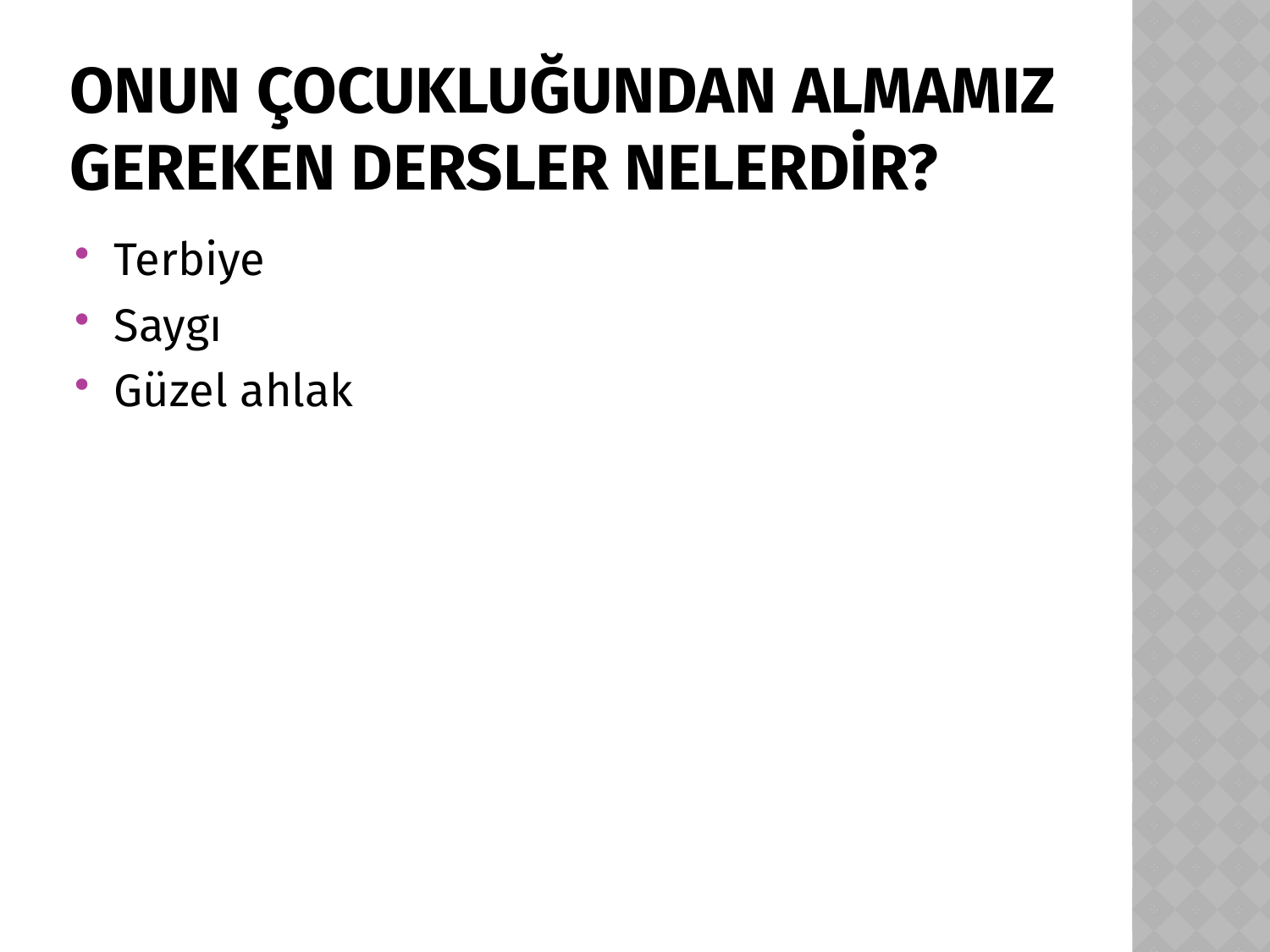

# Onun çocukluğundan almamız gereken dersler nelerdir?
Terbiye
Saygı
Güzel ahlak